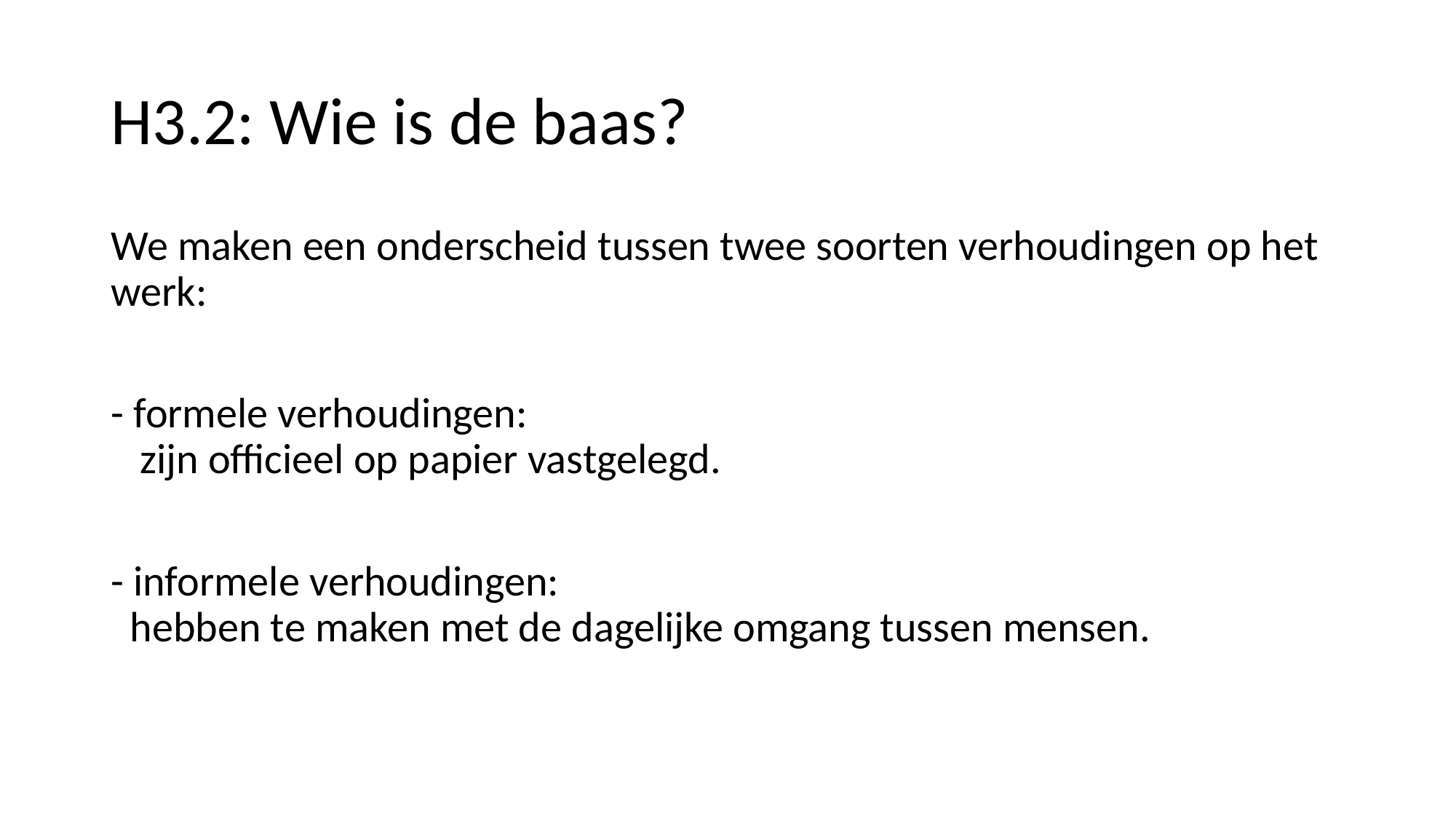

# H3.2: Wie is de baas?
We maken een onderscheid tussen twee soorten verhoudingen op het werk:

- formele verhoudingen:
   zijn officieel op papier vastgelegd.

- informele verhoudingen:
  hebben te maken met de dagelijke omgang tussen mensen.